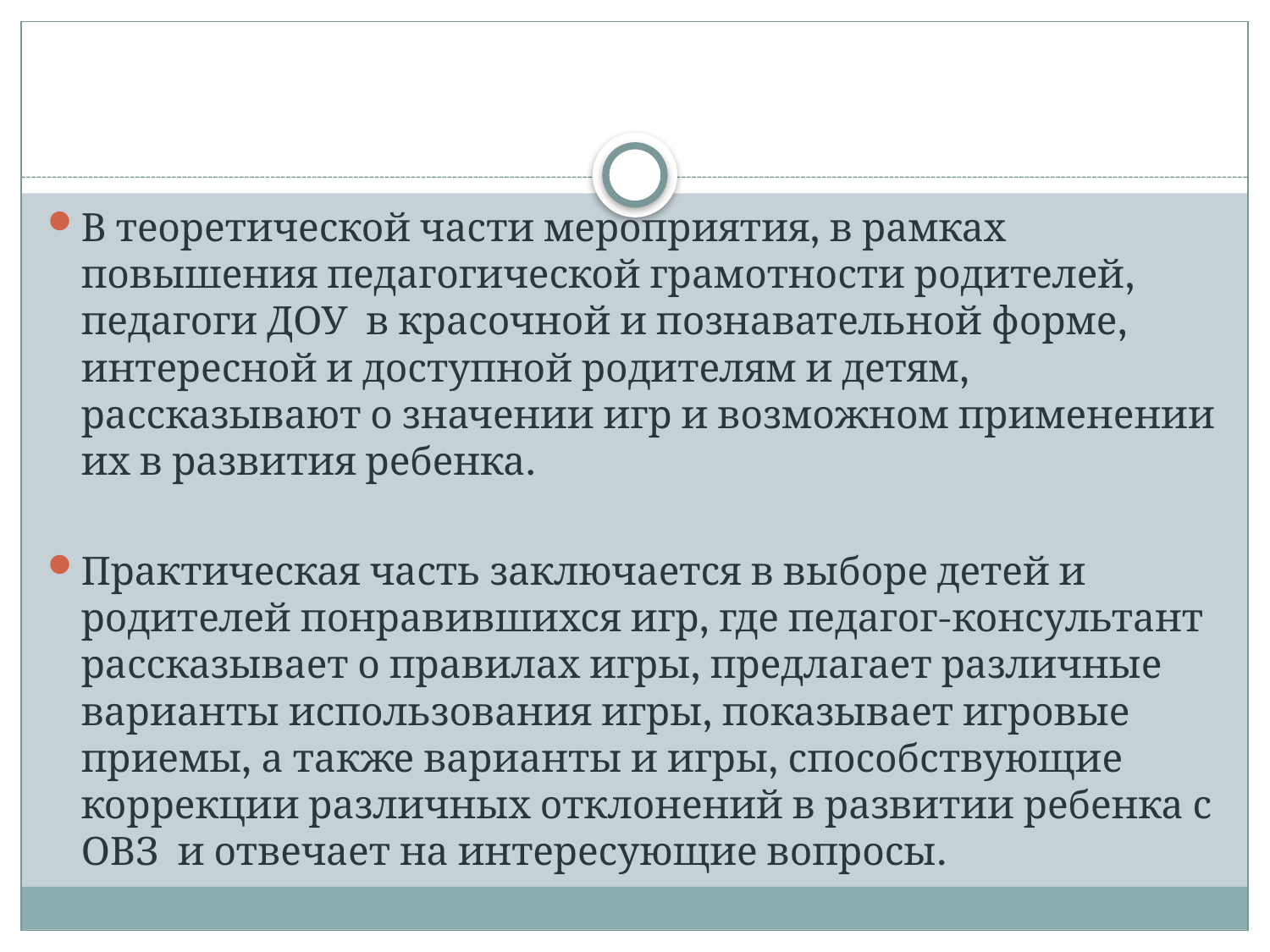

#
В теоретической части мероприятия, в рамках повышения педагогической грамотности родителей, педагоги ДОУ  в красочной и познавательной форме, интересной и доступной родителям и детям,   рассказывают о значении игр и возможном применении их в развития ребенка.

Практическая часть заключается в выборе детей и родителей понравившихся игр, где педагог-консультант рассказывает о правилах игры, предлагает различные варианты использования игры, показывает игровые приемы, а также варианты и игры, способствующие коррекции различных отклонений в развитии ребенка с ОВЗ  и отвечает на интересующие вопросы.